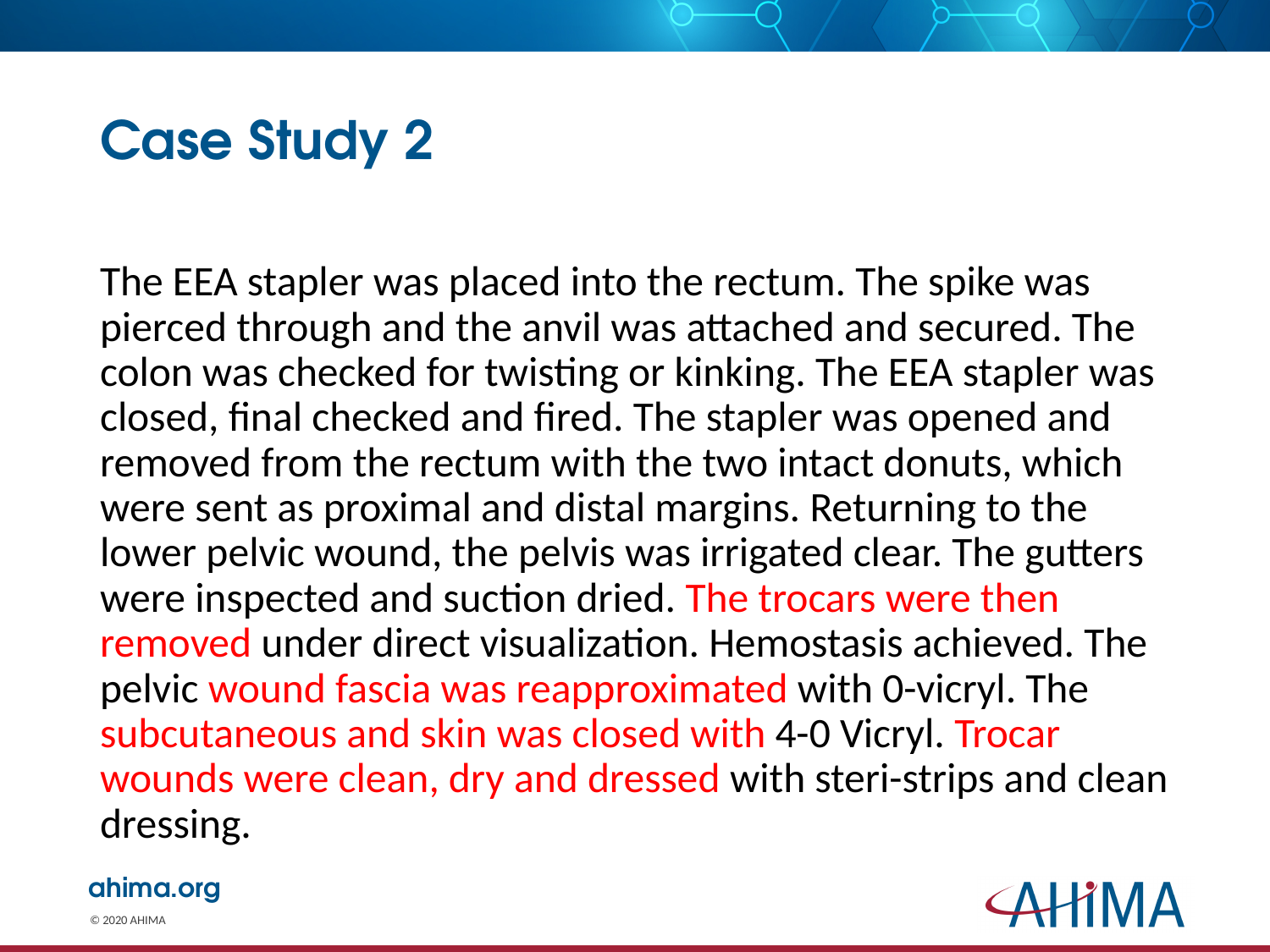

# Case Study 2
The EEA stapler was placed into the rectum. The spike was pierced through and the anvil was attached and secured. The colon was checked for twisting or kinking. The EEA stapler was closed, final checked and fired. The stapler was opened and removed from the rectum with the two intact donuts, which were sent as proximal and distal margins. Returning to the lower pelvic wound, the pelvis was irrigated clear. The gutters were inspected and suction dried. The trocars were then removed under direct visualization. Hemostasis achieved. The pelvic wound fascia was reapproximated with 0-vicryl. The subcutaneous and skin was closed with 4-0 Vicryl. Trocar wounds were clean, dry and dressed with steri-strips and clean dressing.